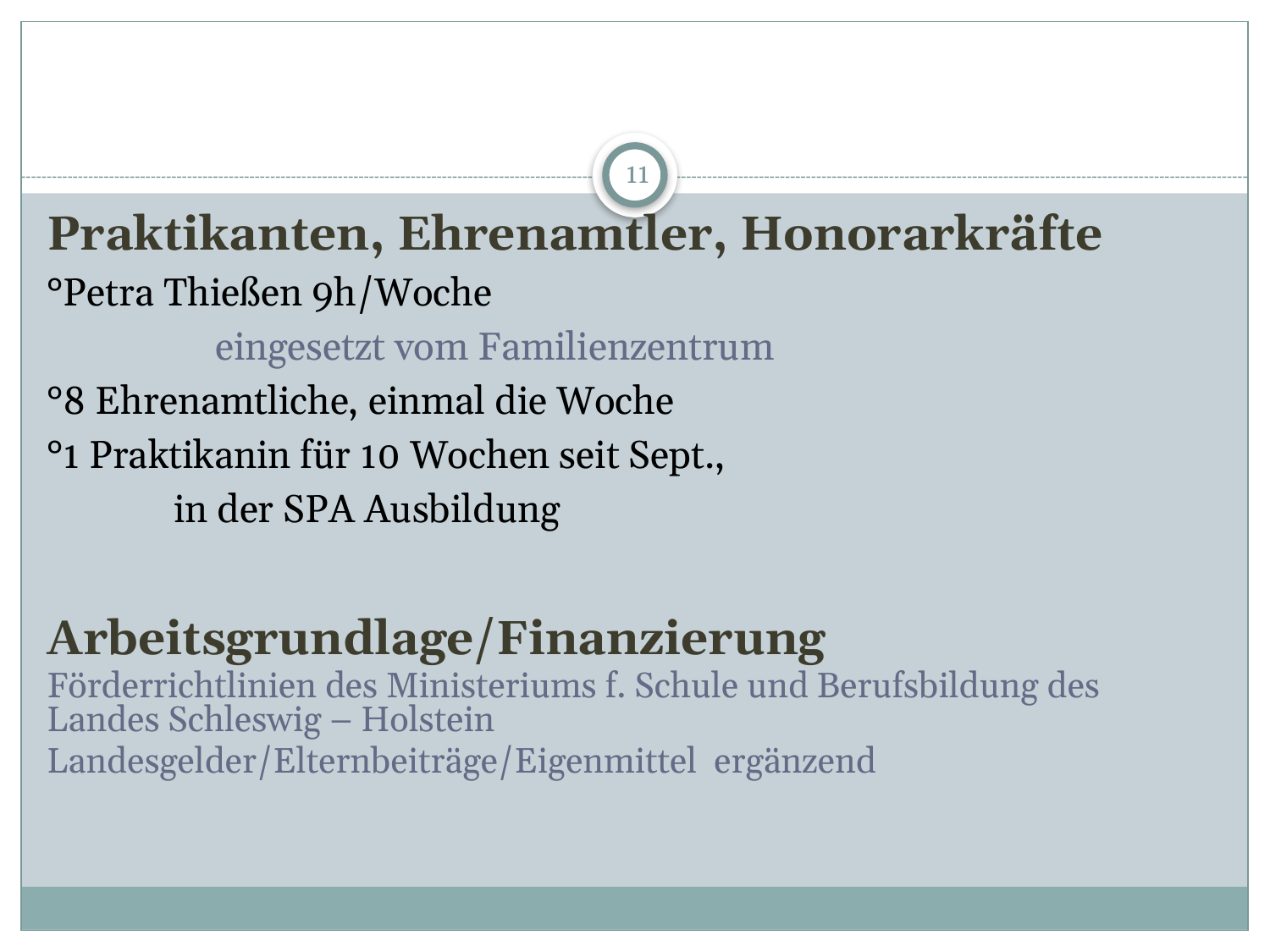

11
Praktikanten, Ehrenamtler, Honorarkräfte
°Petra Thießen 9h/Woche
	eingesetzt vom Familienzentrum
°8 Ehrenamtliche, einmal die Woche
°1 Praktikanin für 10 Wochen seit Sept.,
	in der SPA Ausbildung

Arbeitsgrundlage/Finanzierung
Förderrichtlinien des Ministeriums f. Schule und Berufsbildung des Landes Schleswig – Holstein
Landesgelder/Elternbeiträge/Eigenmittel  ergänzend